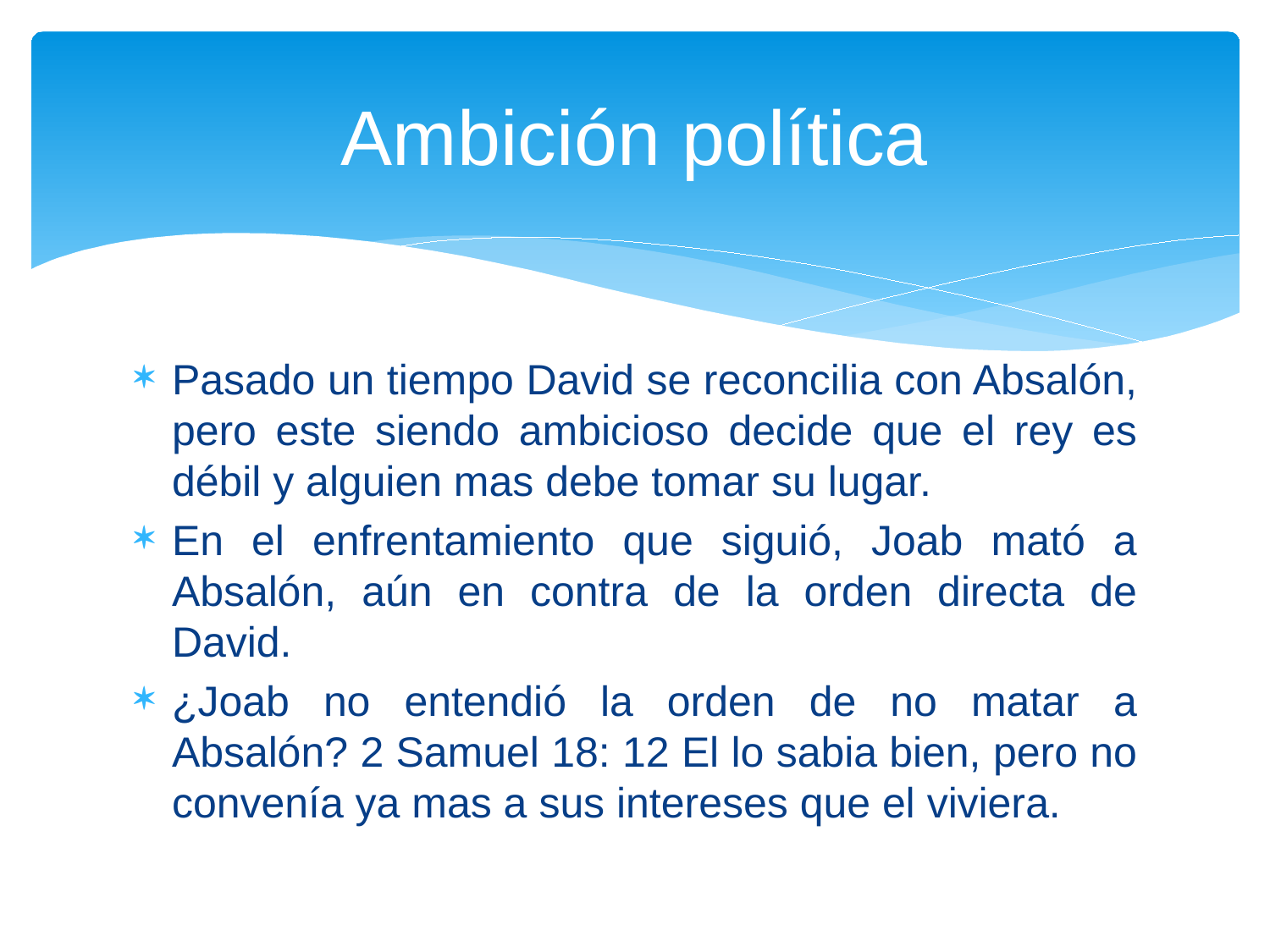

# Ambición política
Pasado un tiempo David se reconcilia con Absalón, pero este siendo ambicioso decide que el rey es débil y alguien mas debe tomar su lugar.
En el enfrentamiento que siguió, Joab mató a Absalón, aún en contra de la orden directa de David.
¿Joab no entendió la orden de no matar a Absalón? 2 Samuel 18: 12 El lo sabia bien, pero no convenía ya mas a sus intereses que el viviera.